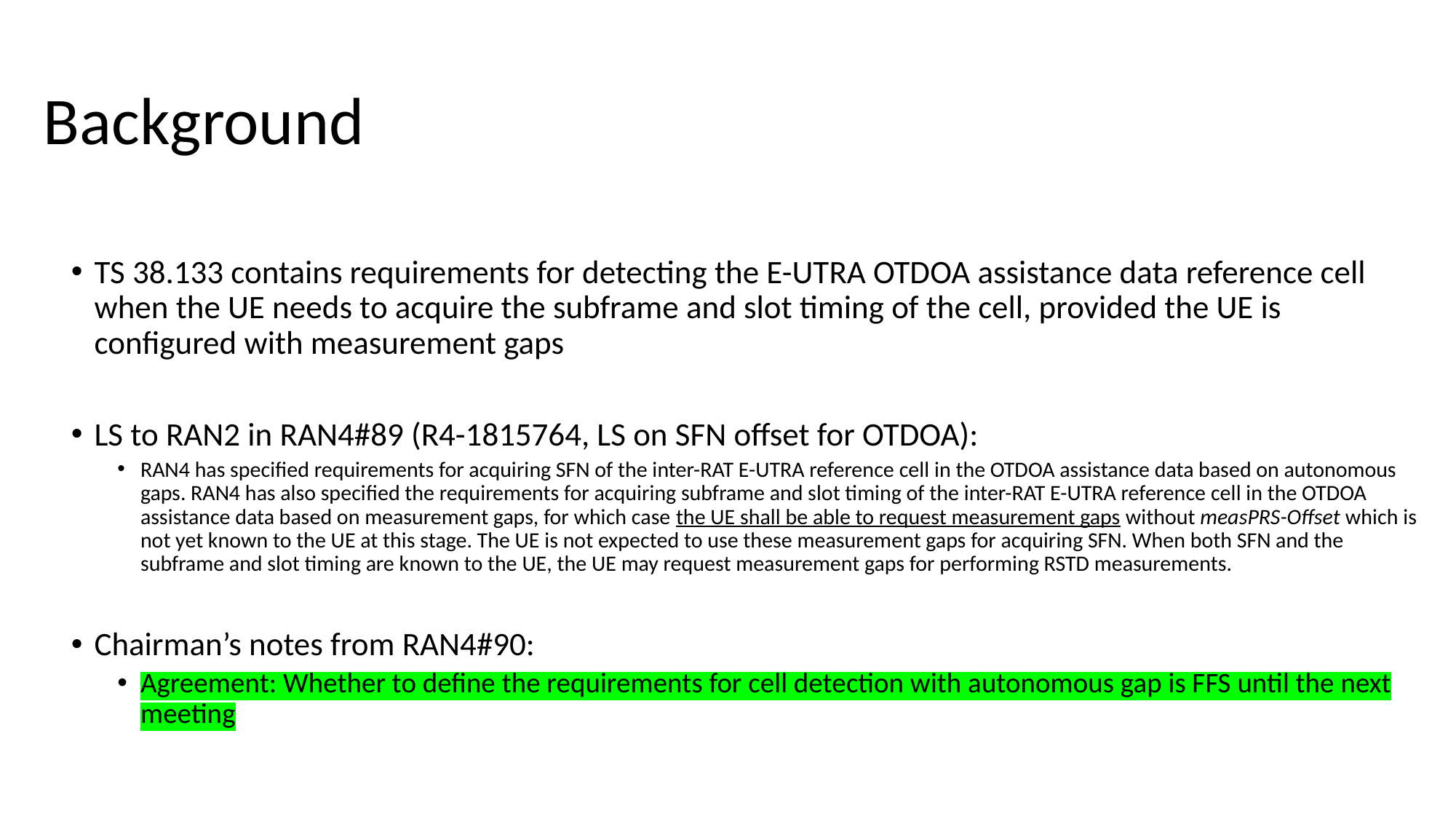

# Background
TS 38.133 contains requirements for detecting the E-UTRA OTDOA assistance data reference cell when the UE needs to acquire the subframe and slot timing of the cell, provided the UE is configured with measurement gaps

LS to RAN2 in RAN4#89 (R4-1815764, LS on SFN offset for OTDOA):
RAN4 has specified requirements for acquiring SFN of the inter-RAT E-UTRA reference cell in the OTDOA assistance data based on autonomous gaps. RAN4 has also specified the requirements for acquiring subframe and slot timing of the inter-RAT E-UTRA reference cell in the OTDOA assistance data based on measurement gaps, for which case the UE shall be able to request measurement gaps without measPRS-Offset which is not yet known to the UE at this stage. The UE is not expected to use these measurement gaps for acquiring SFN. When both SFN and the subframe and slot timing are known to the UE, the UE may request measurement gaps for performing RSTD measurements.

Chairman’s notes from RAN4#90:
Agreement: Whether to define the requirements for cell detection with autonomous gap is FFS until the next meeting